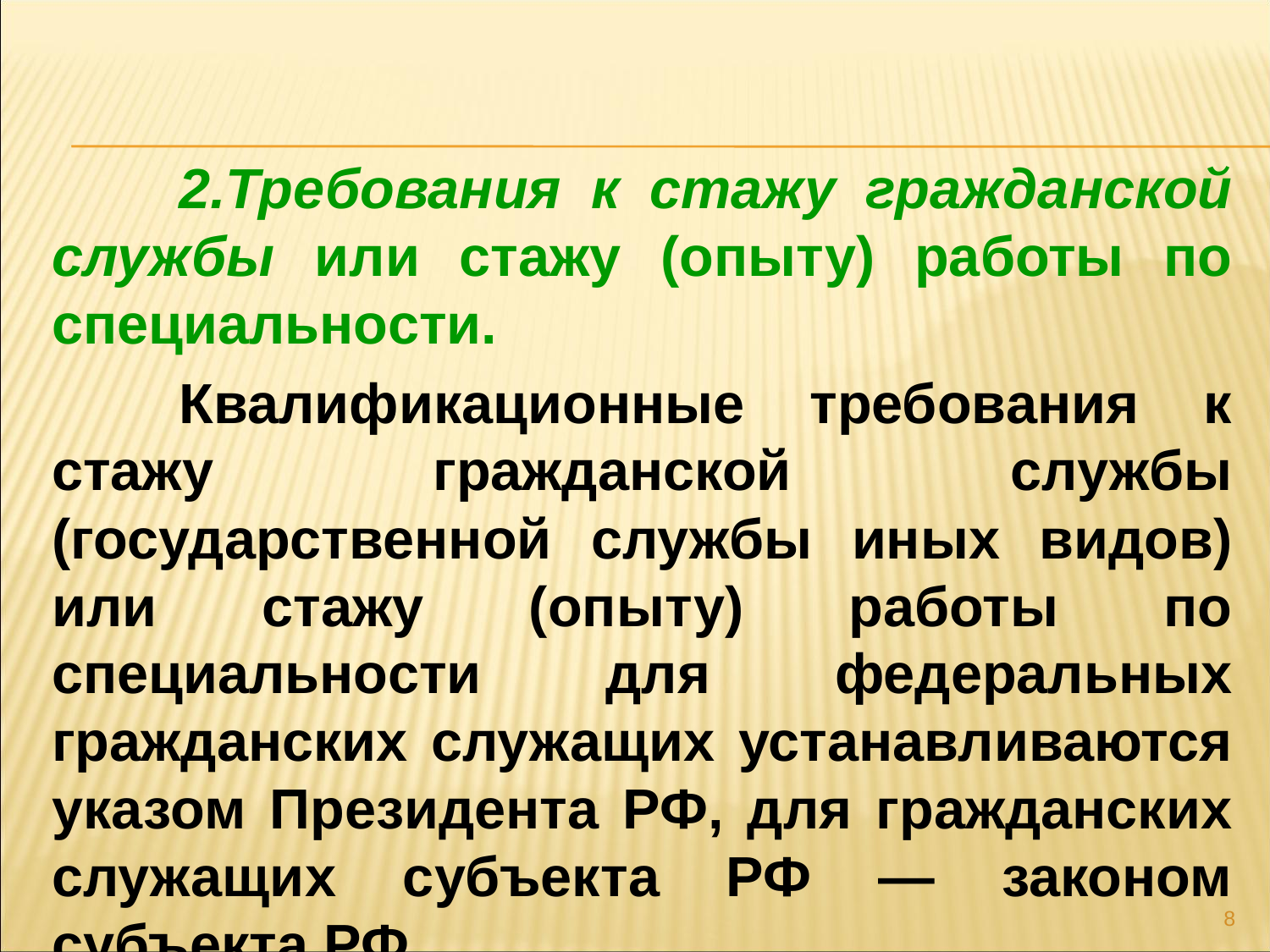

2.Требования к стажу гражданской службы или стажу (опыту) работы по специальности.
	Квалификационные требования к стажу гражданской службы (государственной службы иных видов) или стажу (опыту) работы по специальности для федеральных гражданских служащих устанавливаются указом Президента РФ, для гражданских служащих субъекта РФ — законом субъекта РФ.
8